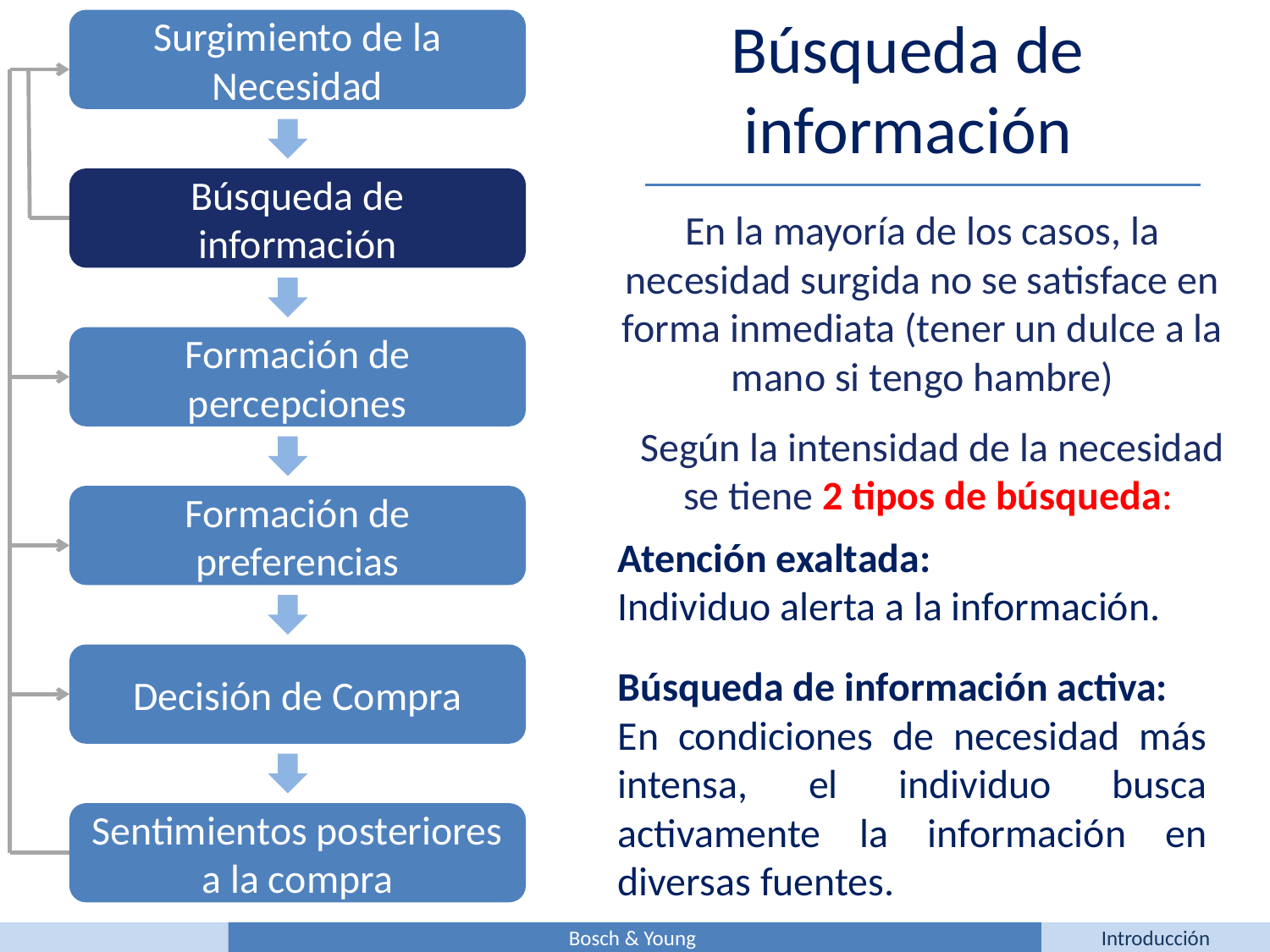

Búsqueda de información
Surgimiento de la Necesidad

Búsqueda de información

Formación de percepciones

Formación de preferencias

Decisión de Compra

Sentimientos posteriores a la compra
En la mayoría de los casos, la necesidad surgida no se satisface en forma inmediata (tener un dulce a la mano si tengo hambre)
Según la intensidad de la necesidad se tiene 2 tipos de búsqueda:
Atención exaltada:
Individuo alerta a la información.
Búsqueda de información activa:
En condiciones de necesidad más intensa, el individuo busca activamente la información en diversas fuentes.

Bosch & Young
Introducción